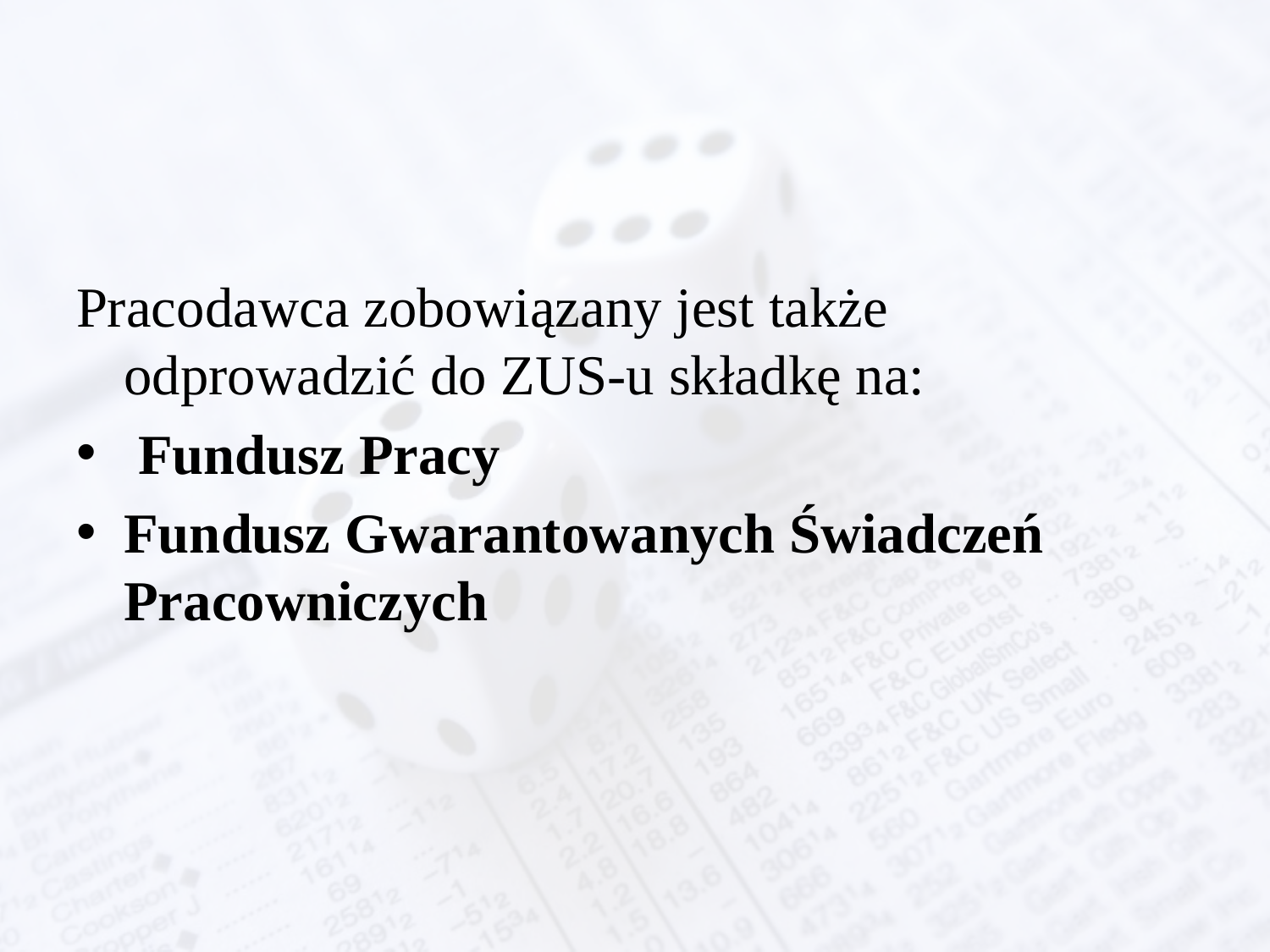

#

Pracodawca zobowiązany jest także odprowadzić do ZUS-u składkę na:
 Fundusz Pracy
Fundusz Gwarantowanych Świadczeń Pracowniczych